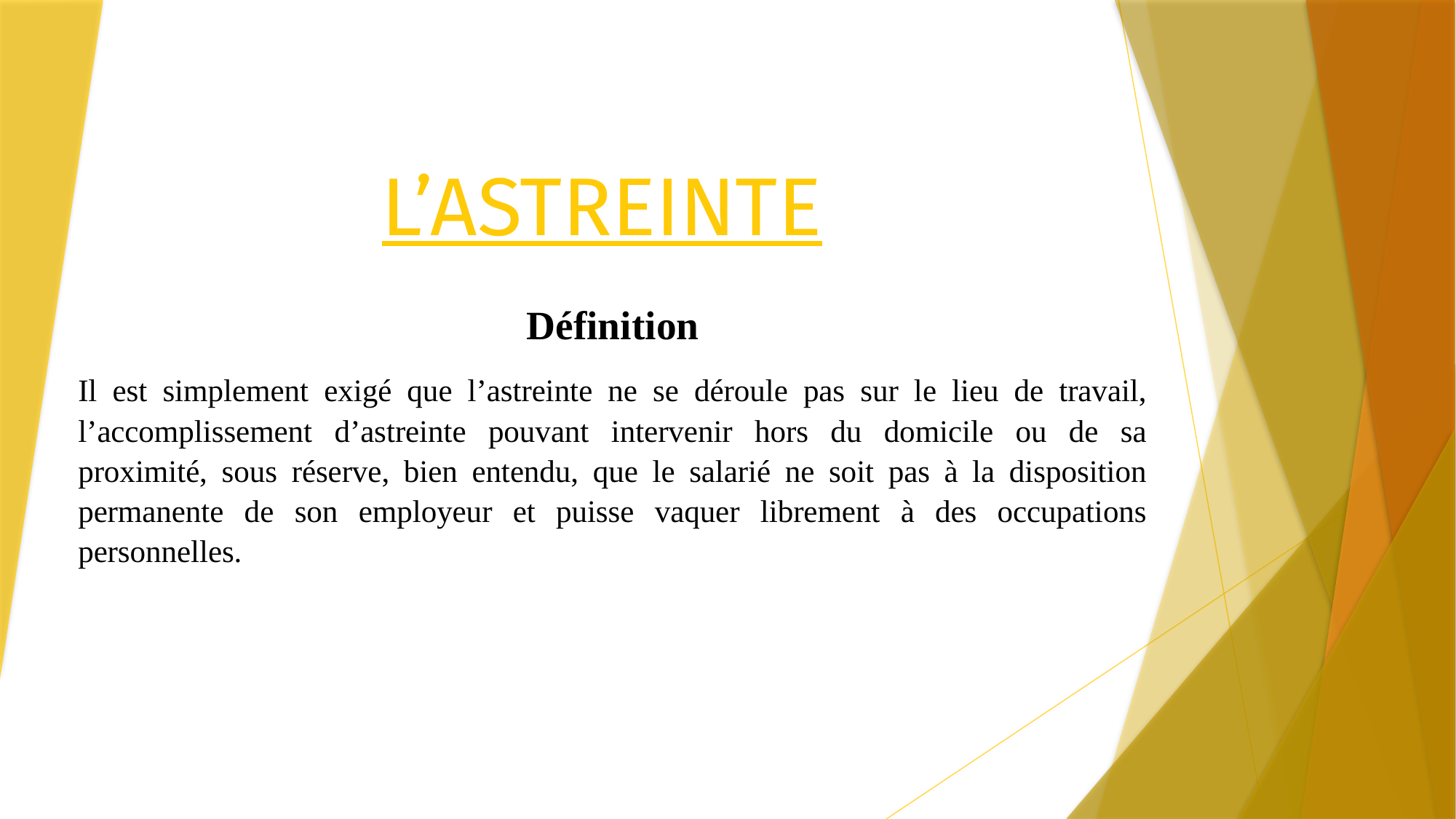

# L’ASTREINTE
Définition
Il est simplement exigé que l’astreinte ne se déroule pas sur le lieu de travail, l’accomplissement d’astreinte pouvant intervenir hors du domicile ou de sa proximité, sous réserve, bien entendu, que le salarié ne soit pas à la disposition permanente de son employeur et puisse vaquer librement à des occupations personnelles.